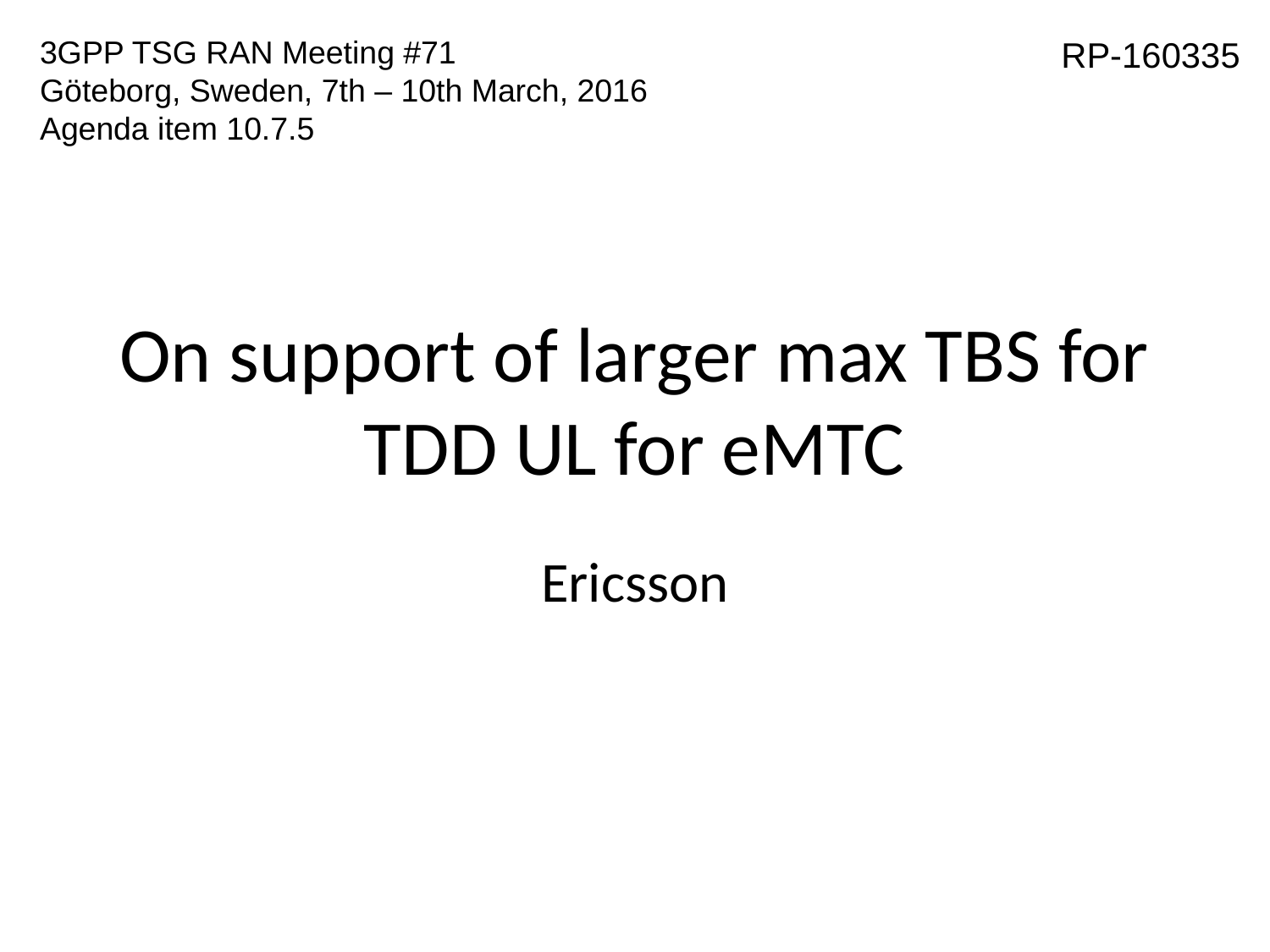

3GPP TSG RAN Meeting #71
Göteborg, Sweden, 7th – 10th March, 2016
Agenda item 10.7.5
RP-160335
# On support of larger max TBS for TDD UL for eMTC
Ericsson